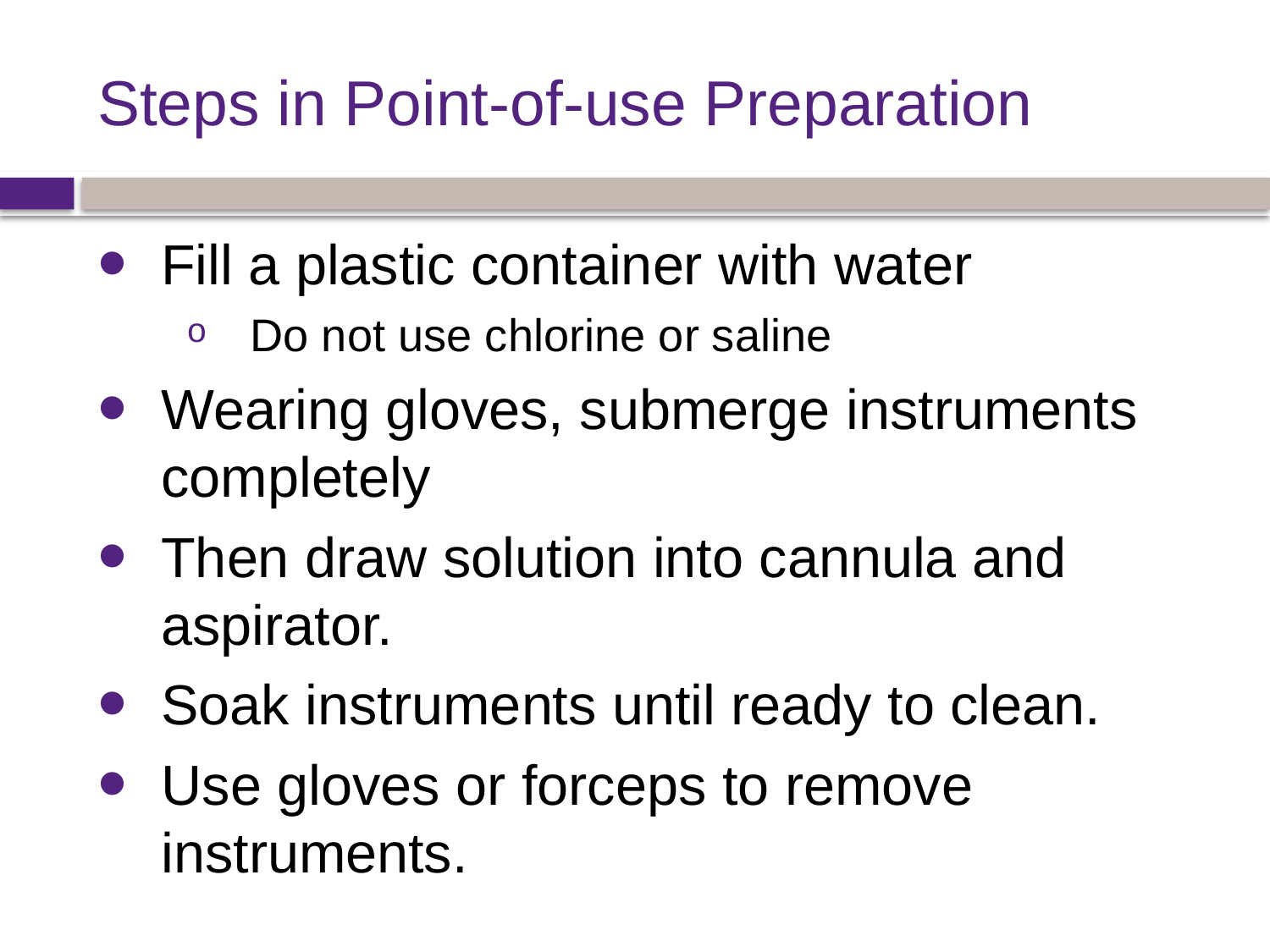

# Steps in Point-of-use Preparation
Fill a plastic container with water
Do not use chlorine or saline
Wearing gloves, submerge instruments completely
Then draw solution into cannula and aspirator.
Soak instruments until ready to clean.
Use gloves or forceps to remove instruments.